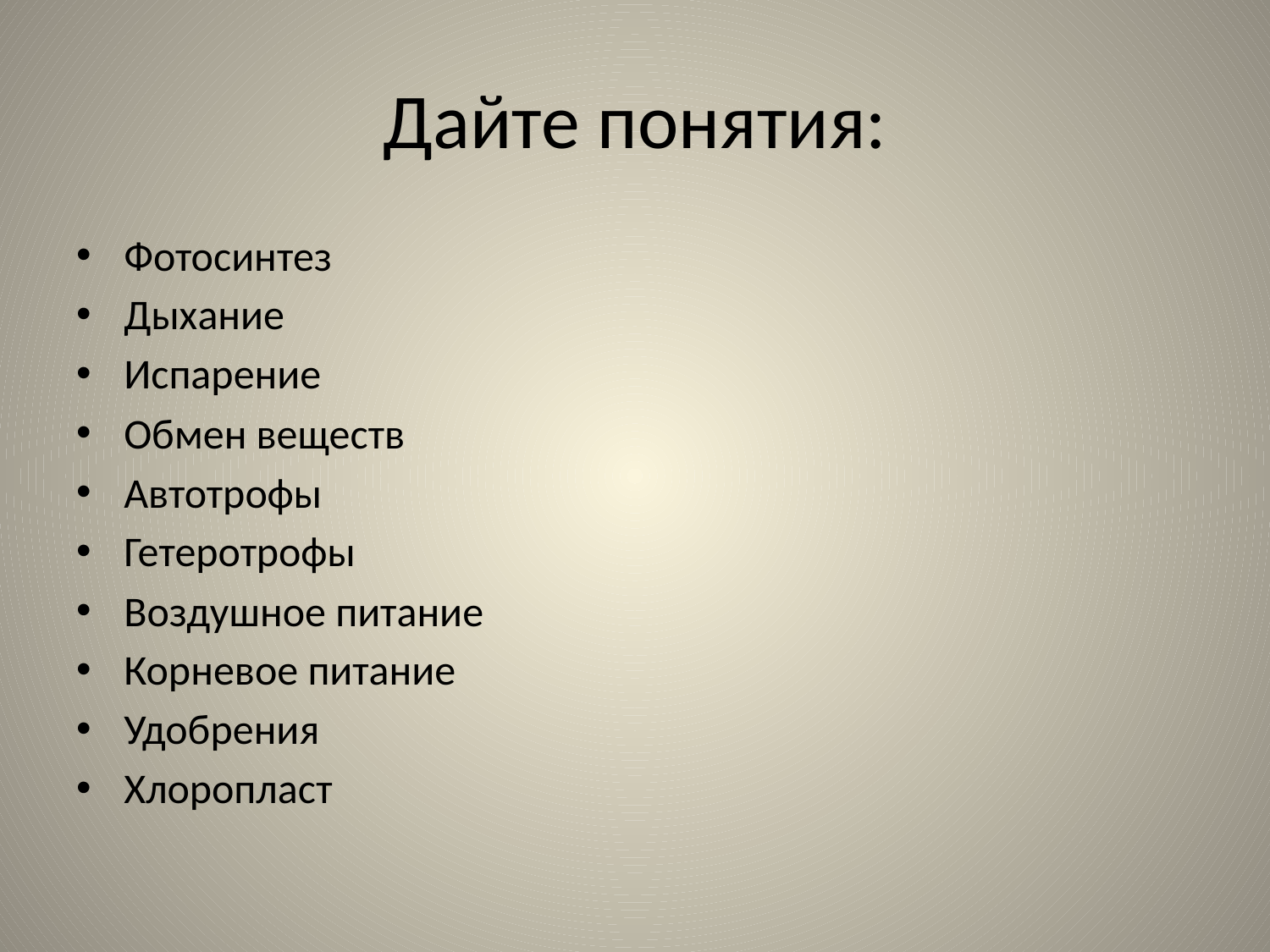

# Дайте понятия:
Фотосинтез
Дыхание
Испарение
Обмен веществ
Автотрофы
Гетеротрофы
Воздушное питание
Корневое питание
Удобрения
Хлоропласт